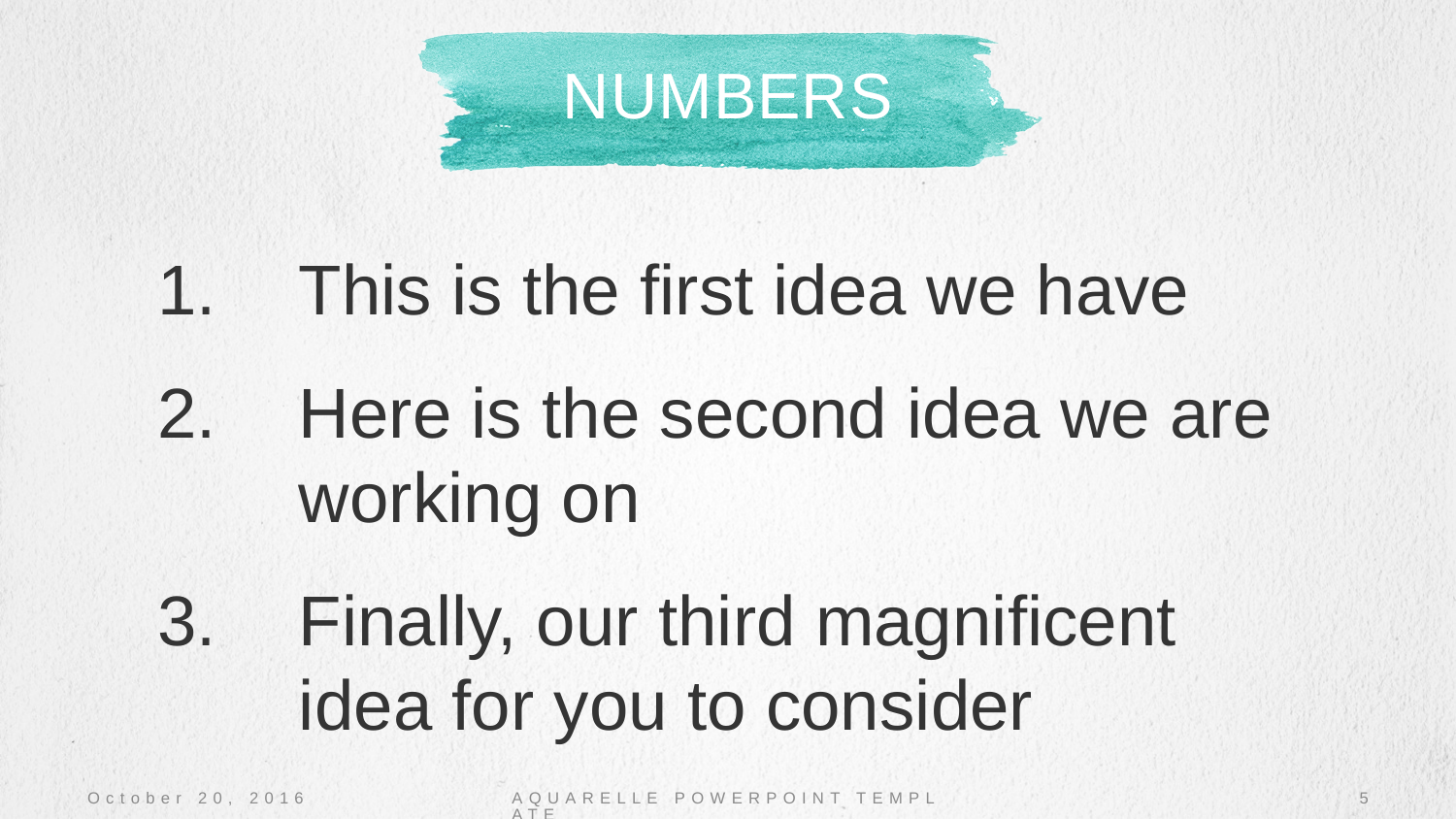

# numbers
This is the first idea we have
Here is the second idea we are working on
Finally, our third magnificent idea for you to consider
October 20, 2016
AQUARELLE POWERPOINT TEMPLATE
5